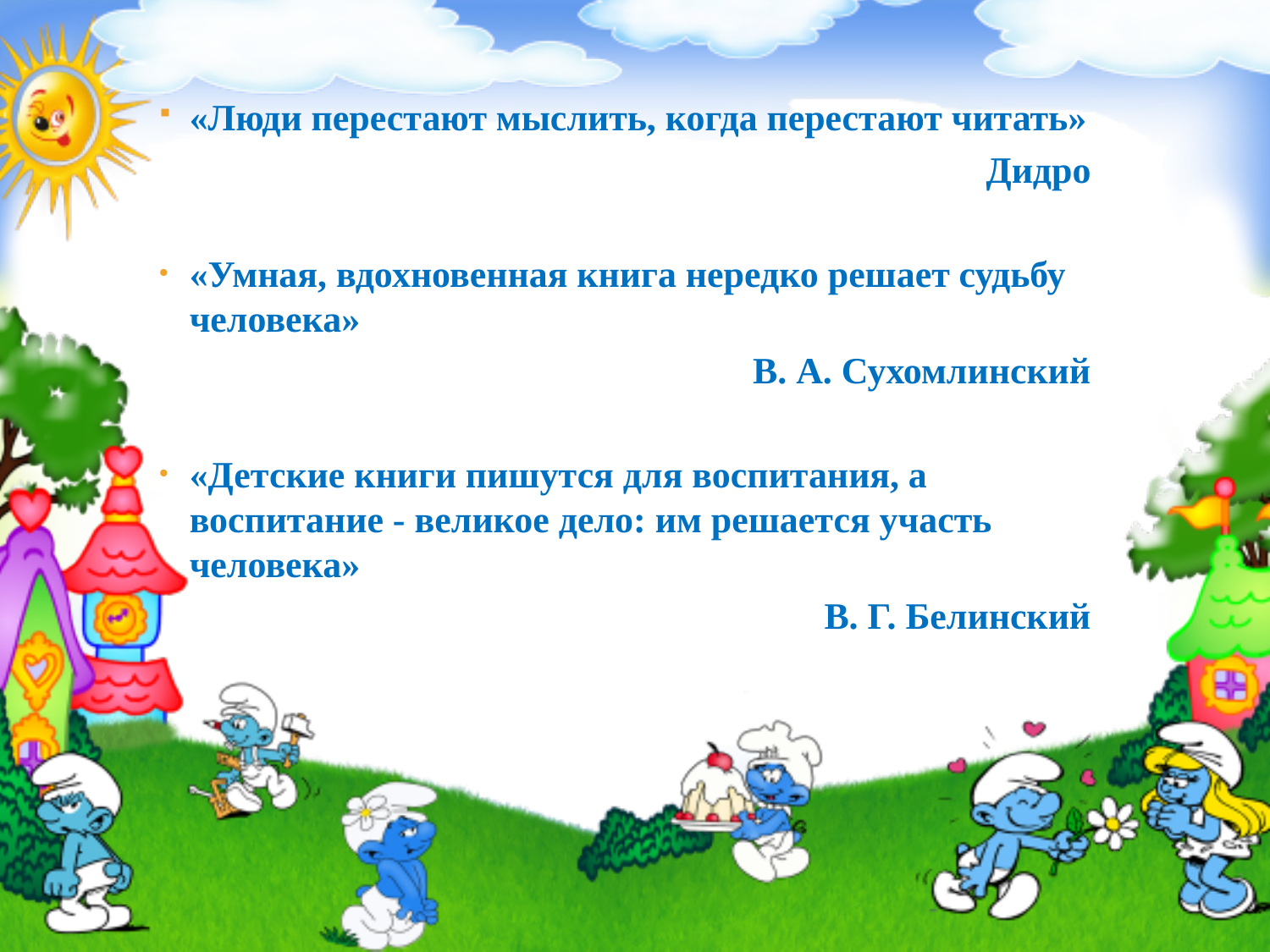

«Люди перестают мыслить, когда перестают читать»
                                                                                Дидро

«Умная, вдохновенная книга нередко решает судьбу человека»
                                                           В. А. Сухомлинский

«Детские книги пишутся для воспитания, а воспитание - великое дело: им решается участь человека»
                                                         В. Г. Белинский